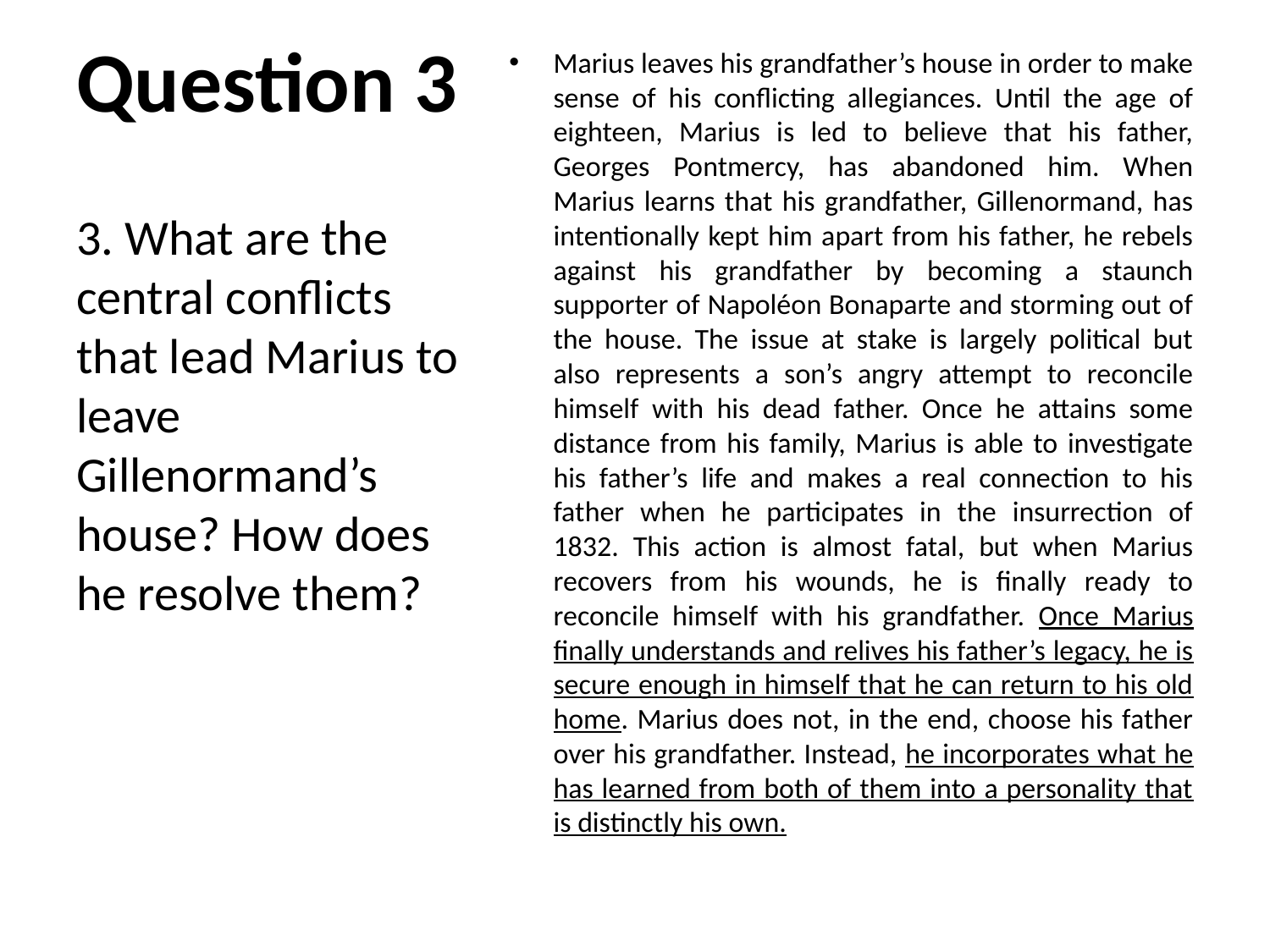

Marius leaves his grandfather’s house in order to make sense of his conflicting allegiances. Until the age of eighteen, Marius is led to believe that his father, Georges Pontmercy, has abandoned him. When Marius learns that his grandfather, Gillenormand, has intentionally kept him apart from his father, he rebels against his grandfather by becoming a staunch supporter of Napoléon Bonaparte and storming out of the house. The issue at stake is largely political but also represents a son’s angry attempt to reconcile himself with his dead father. Once he attains some distance from his family, Marius is able to investigate his father’s life and makes a real connection to his father when he participates in the insurrection of 1832. This action is almost fatal, but when Marius recovers from his wounds, he is finally ready to reconcile himself with his grandfather. Once Marius finally understands and relives his father’s legacy, he is secure enough in himself that he can return to his old home. Marius does not, in the end, choose his father over his grandfather. Instead, he incorporates what he has learned from both of them into a personality that is distinctly his own.

# Question 3
3. What are the central conflicts that lead Marius to leave Gillenormand’s house? How does he resolve them?